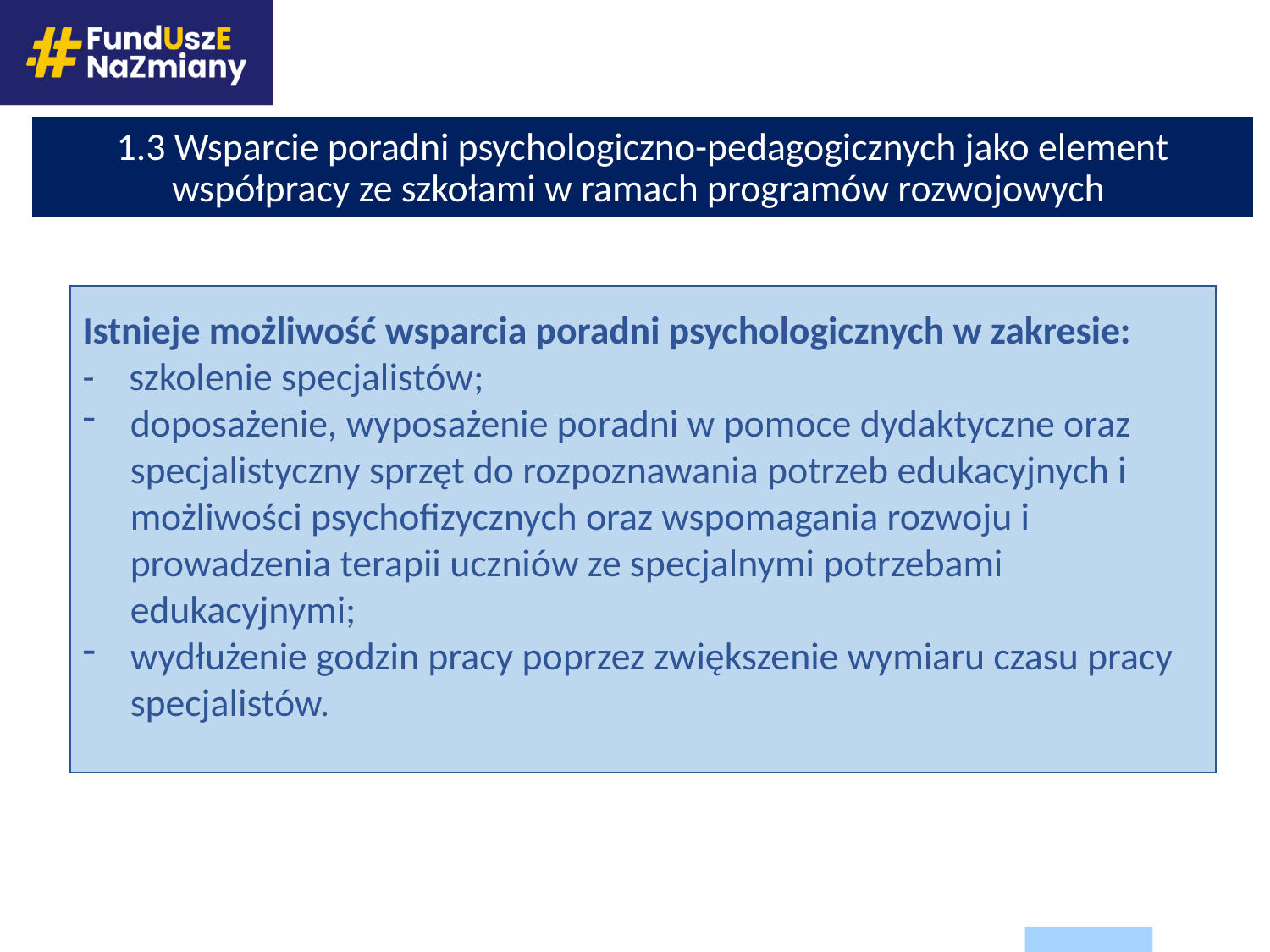

# 1.3 Wsparcie poradni psychologiczno-pedagogicznych jako element współpracy ze szkołami w ramach programów rozwojowych

Istnieje możliwość wsparcia poradni psychologicznych w zakresie:
-    szkolenie specjalistów;
doposażenie, wyposażenie poradni w pomoce dydaktyczne oraz    specjalistyczny sprzęt do rozpoznawania potrzeb edukacyjnych i  możliwości psychofizycznych oraz wspomagania rozwoju i prowadzenia terapii uczniów ze specjalnymi potrzebami edukacyjnymi;
wydłużenie godzin pracy poprzez zwiększenie wymiaru czasu pracy specjalistów.